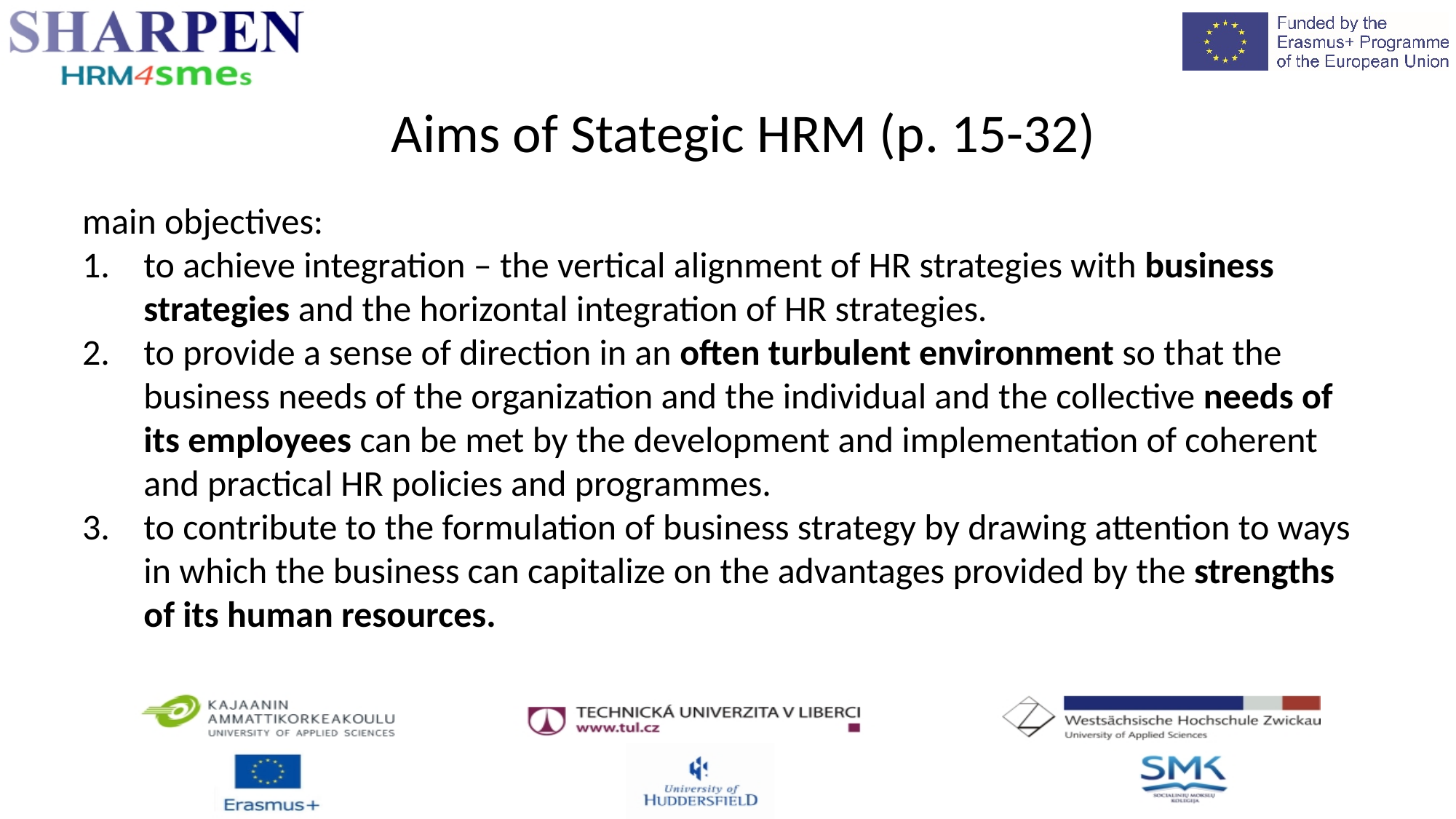

Aims of Stategic HRM (p. 15-32)
main objectives:
to achieve integration – the vertical alignment of HR strategies with business strategies and the horizontal integration of HR strategies.
to provide a sense of direction in an often turbulent environment so that the business needs of the organization and the individual and the collective needs of its employees can be met by the development and implementation of coherent and practical HR policies and programmes.
to contribute to the formulation of business strategy by drawing attention to ways in which the business can capitalize on the advantages provided by the strengths of its human resources.